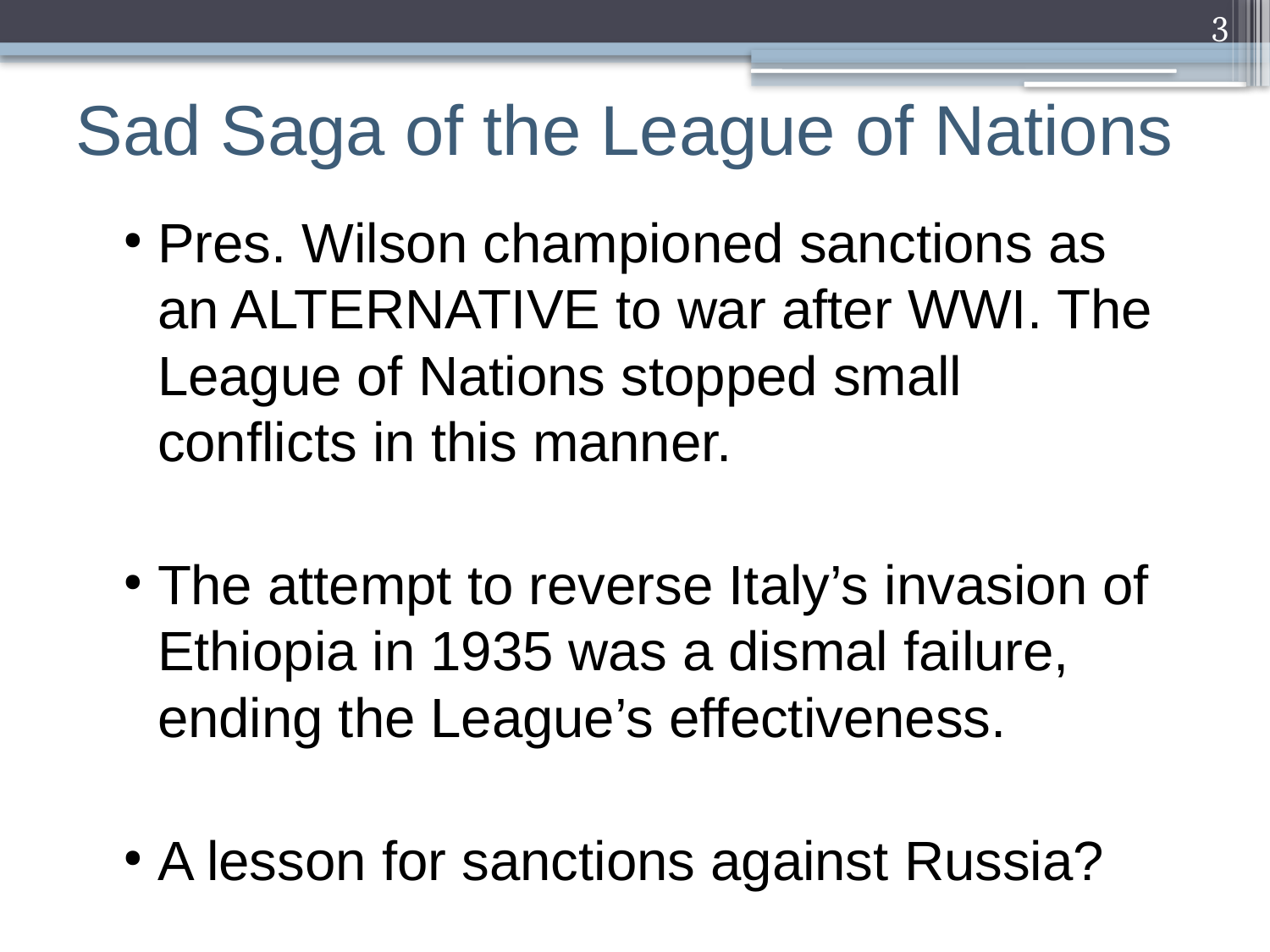

3
# Sad Saga of the League of Nations
Pres. Wilson championed sanctions as an ALTERNATIVE to war after WWI. The League of Nations stopped small conflicts in this manner.

The attempt to reverse Italy’s invasion of Ethiopia in 1935 was a dismal failure, ending the League’s effectiveness.

A lesson for sanctions against Russia?